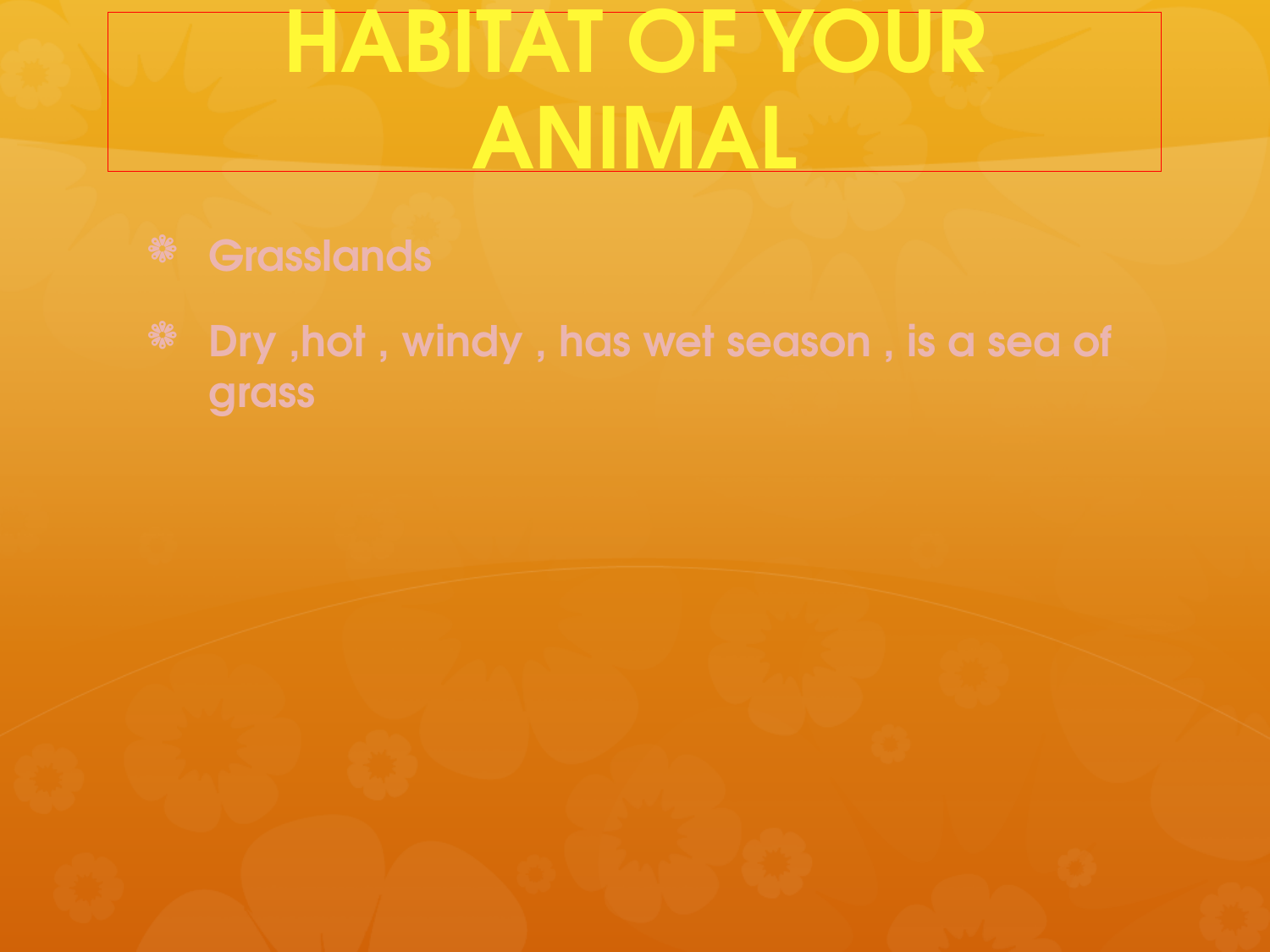

# Habitat of Your Animal
Grasslands
Dry ,hot , windy , has wet season , is a sea of grass